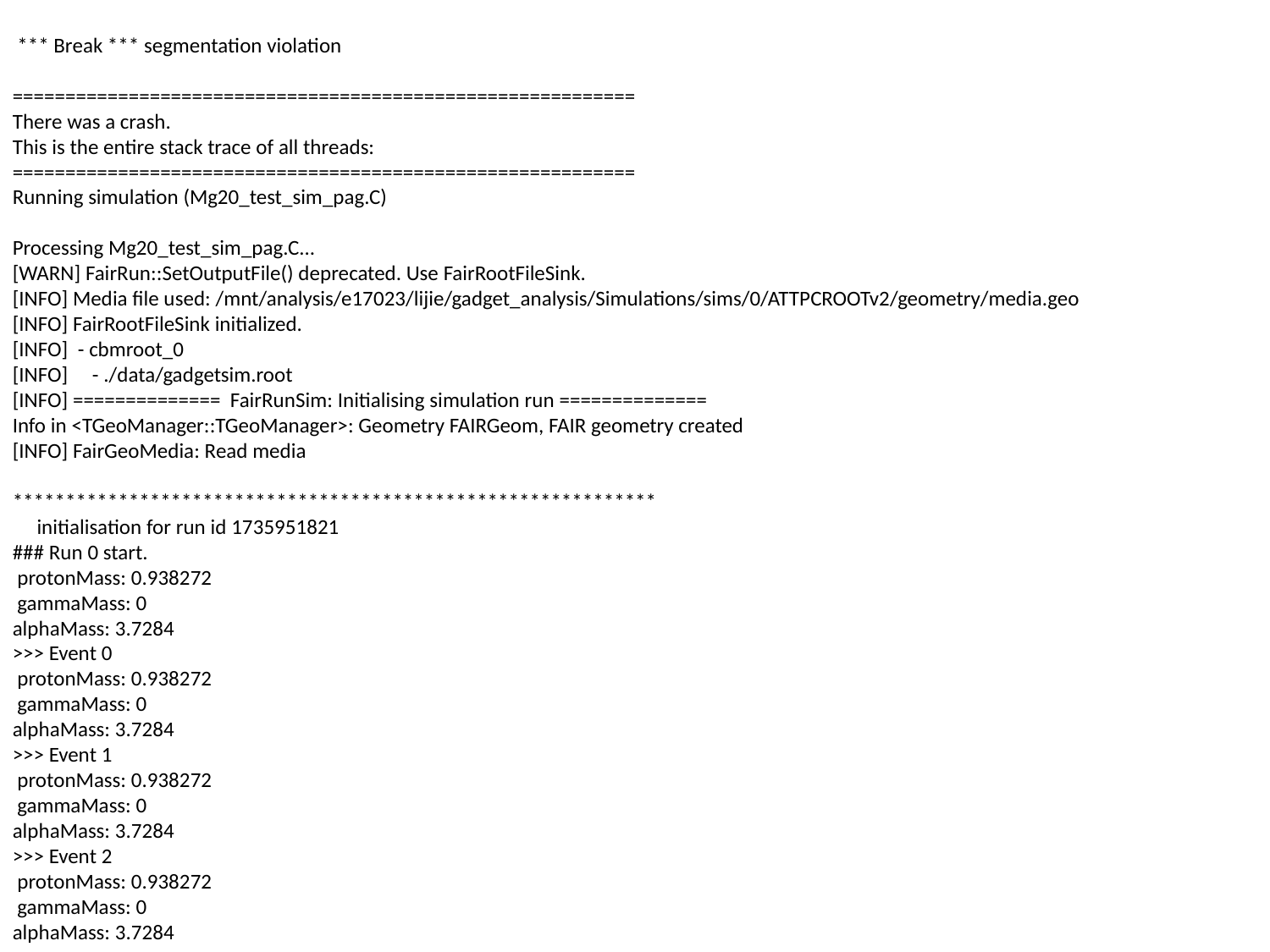

*** Break *** segmentation violation

===========================================================
There was a crash.
This is the entire stack trace of all threads:
===========================================================
Running simulation (Mg20_test_sim_pag.C)

Processing Mg20_test_sim_pag.C...
[WARN] FairRun::SetOutputFile() deprecated. Use FairRootFileSink.
[INFO] Media file used: /mnt/analysis/e17023/lijie/gadget_analysis/Simulations/sims/0/ATTPCROOTv2/geometry/media.geo
[INFO] FairRootFileSink initialized.
[INFO]  - cbmroot_0
[INFO]     - ./data/gadgetsim.root
[INFO] ==============  FairRunSim: Initialising simulation run ==============
Info in <TGeoManager::TGeoManager>: Geometry FAIRGeom, FAIR geometry created
[INFO] FairGeoMedia: Read media

*************************************************************
     initialisation for run id 1735951821
### Run 0 start.
 protonMass: 0.938272
 gammaMass: 0
alphaMass: 3.7284
>>> Event 0
 protonMass: 0.938272
 gammaMass: 0
alphaMass: 3.7284
>>> Event 1
 protonMass: 0.938272
 gammaMass: 0
alphaMass: 3.7284
>>> Event 2
 protonMass: 0.938272
 gammaMass: 0
alphaMass: 3.7284